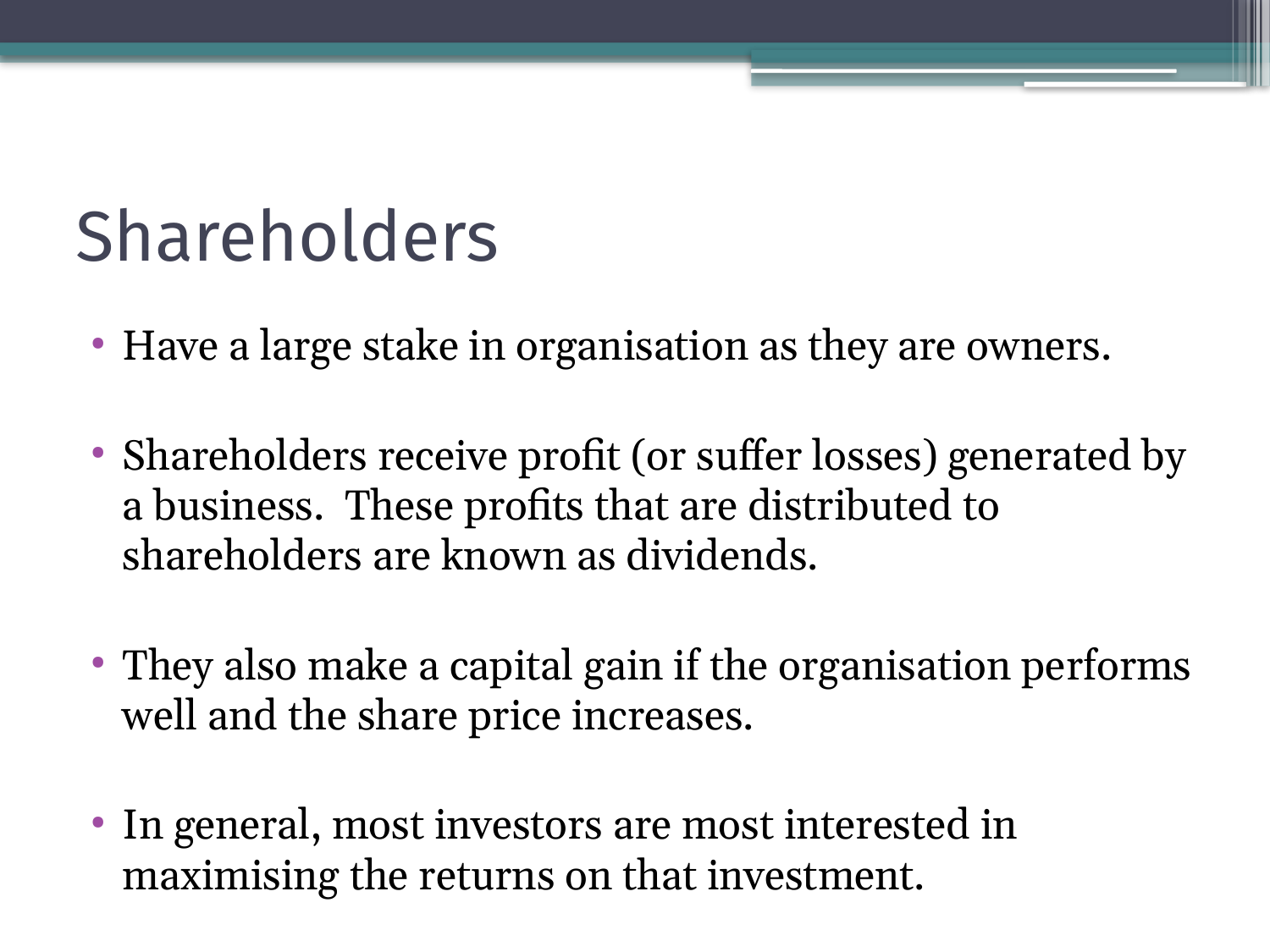

# Shareholders
Have a large stake in organisation as they are owners.

Shareholders receive profit (or suffer losses) generated by a business.  These profits that are distributed to shareholders are known as dividends.

They also make a capital gain if the organisation performs well and the share price increases.

In general, most investors are most interested in maximising the returns on that investment.